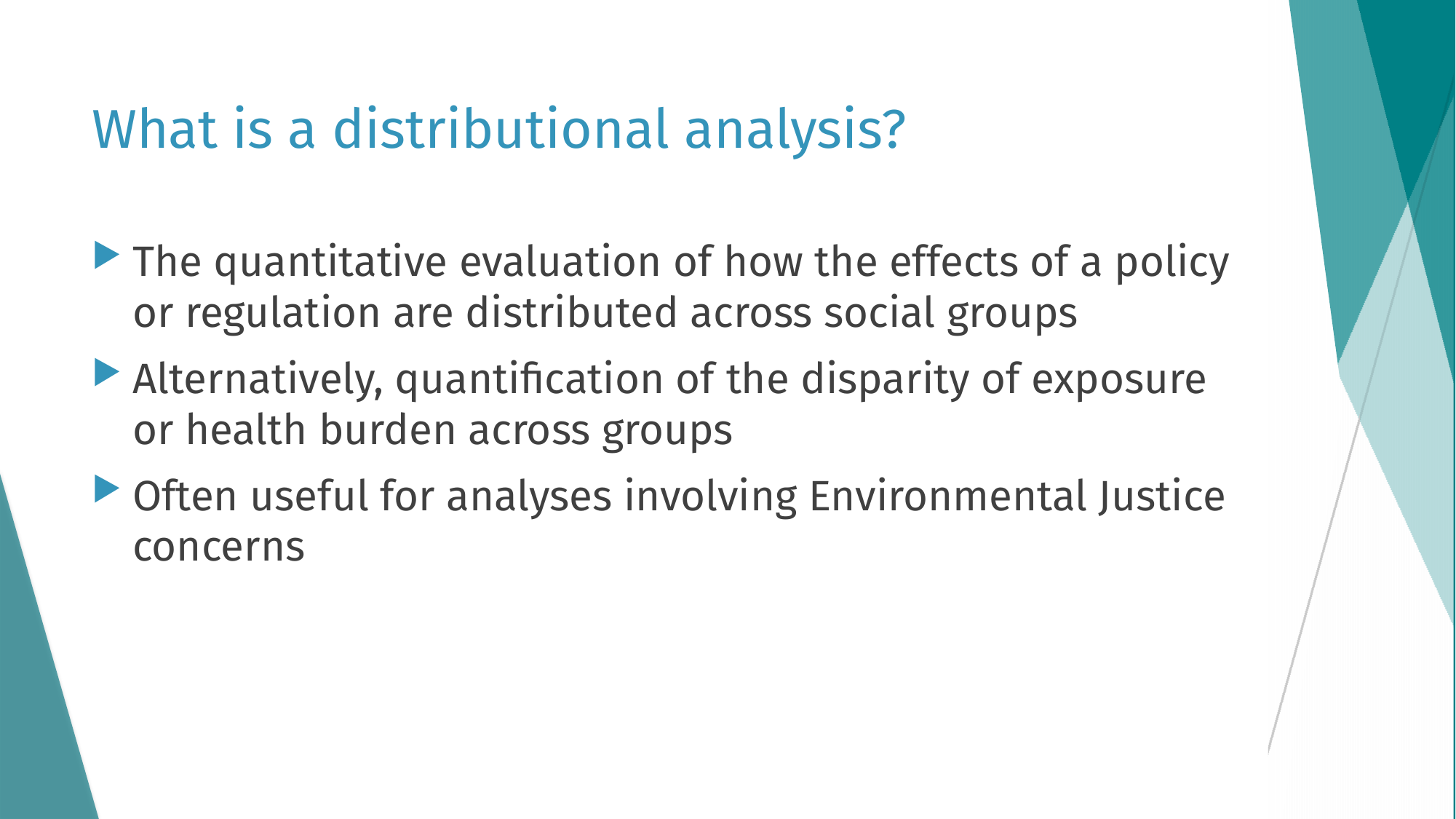

# What is a distributional analysis?
The quantitative evaluation of how the effects of a policy or regulation are distributed across social groups
Alternatively, quantification of the disparity of exposure or health burden across groups
Often useful for analyses involving Environmental Justice concerns